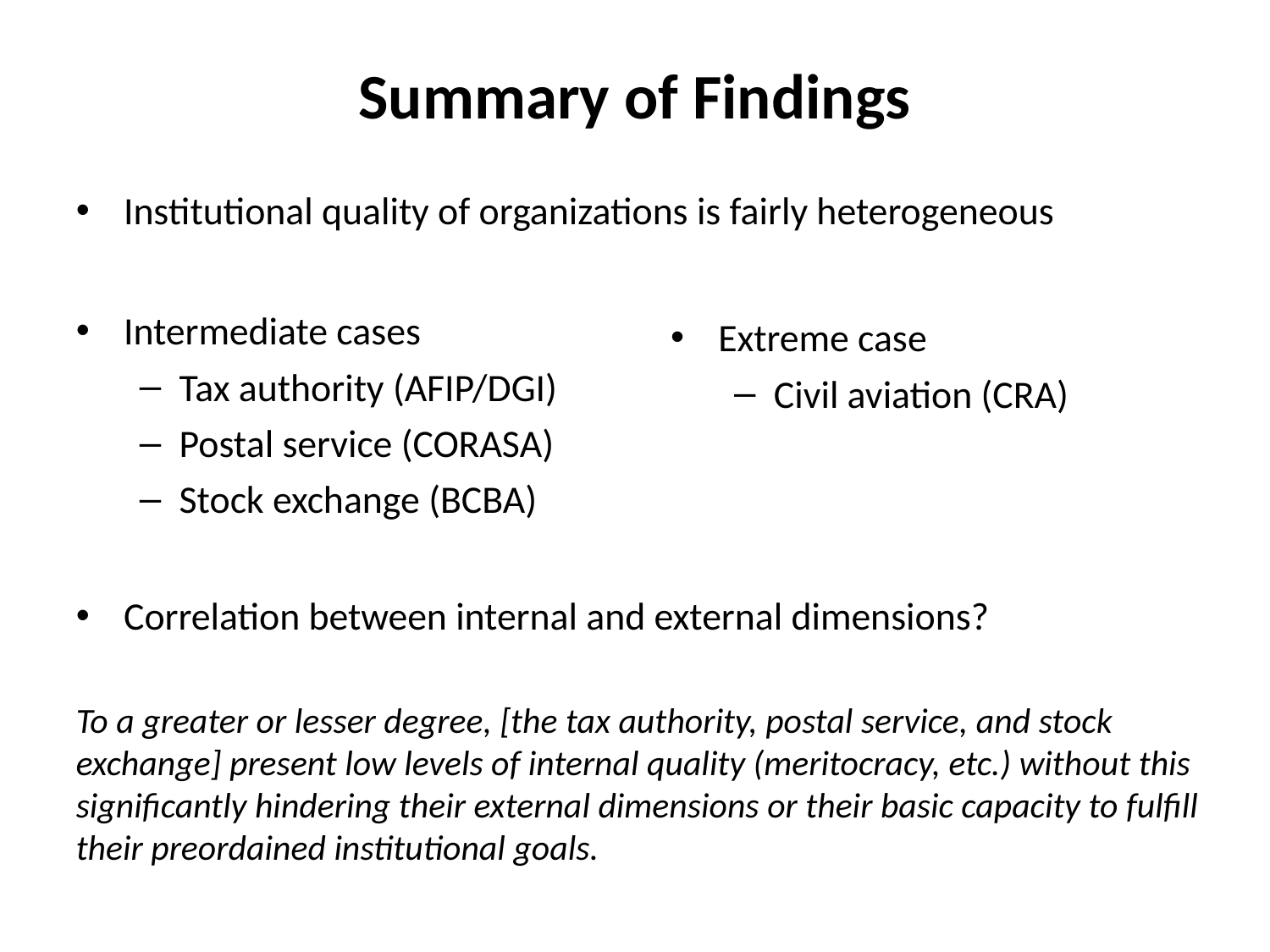

# Summary of Findings
Institutional quality of organizations is fairly heterogeneous
Intermediate cases
Tax authority (AFIP/DGI)
Postal service (CORASA)
Stock exchange (BCBA)

Extreme case
Civil aviation (CRA)

Correlation between internal and external dimensions?

To a greater or lesser degree, [the tax authority, postal service, and stock exchange] present low levels of internal quality (meritocracy, etc.) without this significantly hindering their external dimensions or their basic capacity to fulfill their preordained institutional goals.